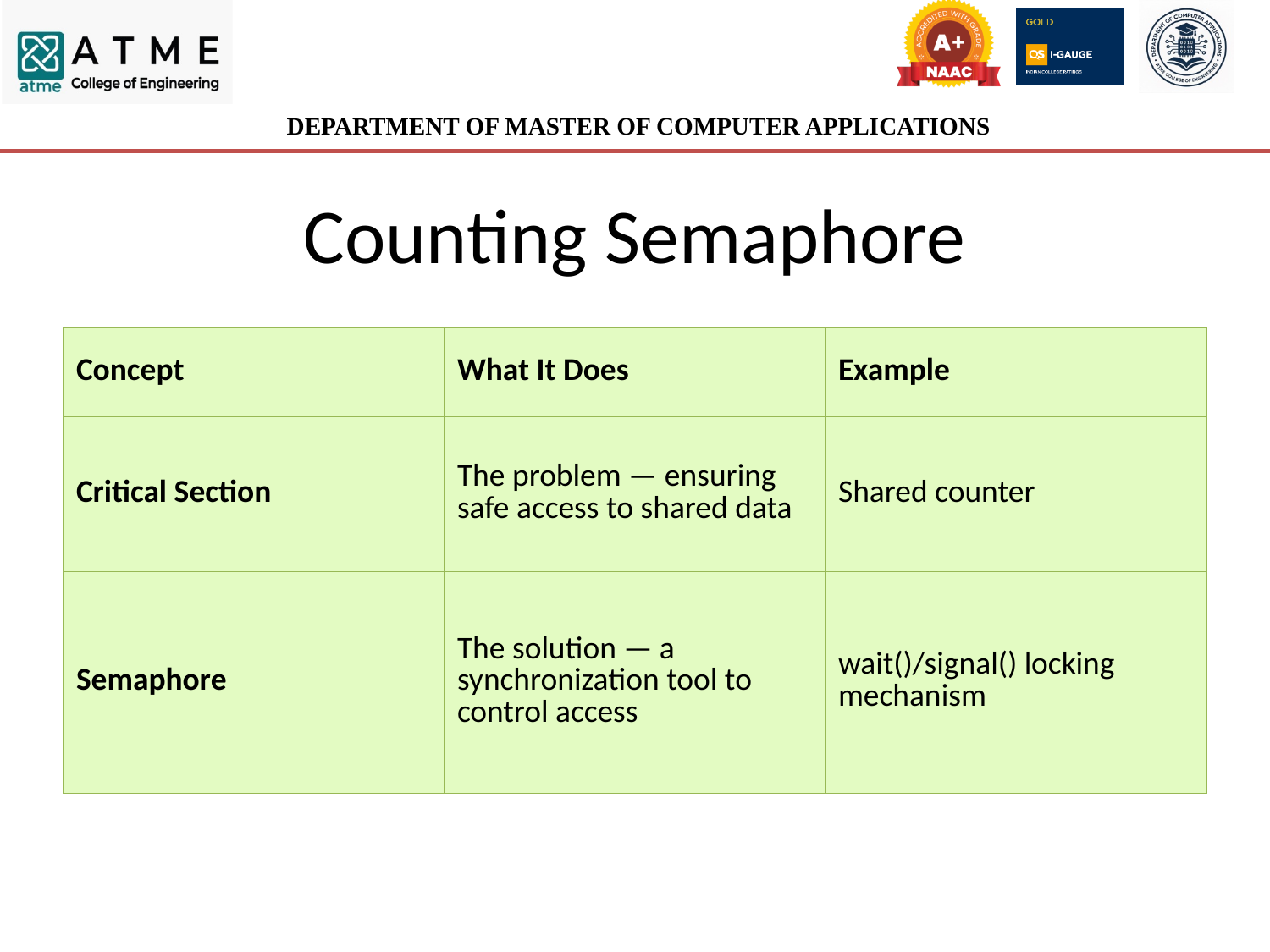

# Counting Semaphore
| Concept | What It Does | Example |
| --- | --- | --- |
| Critical Section | The problem — ensuring safe access to shared data | Shared counter |
| Semaphore | The solution — a synchronization tool to control access | wait()/signal() locking mechanism |